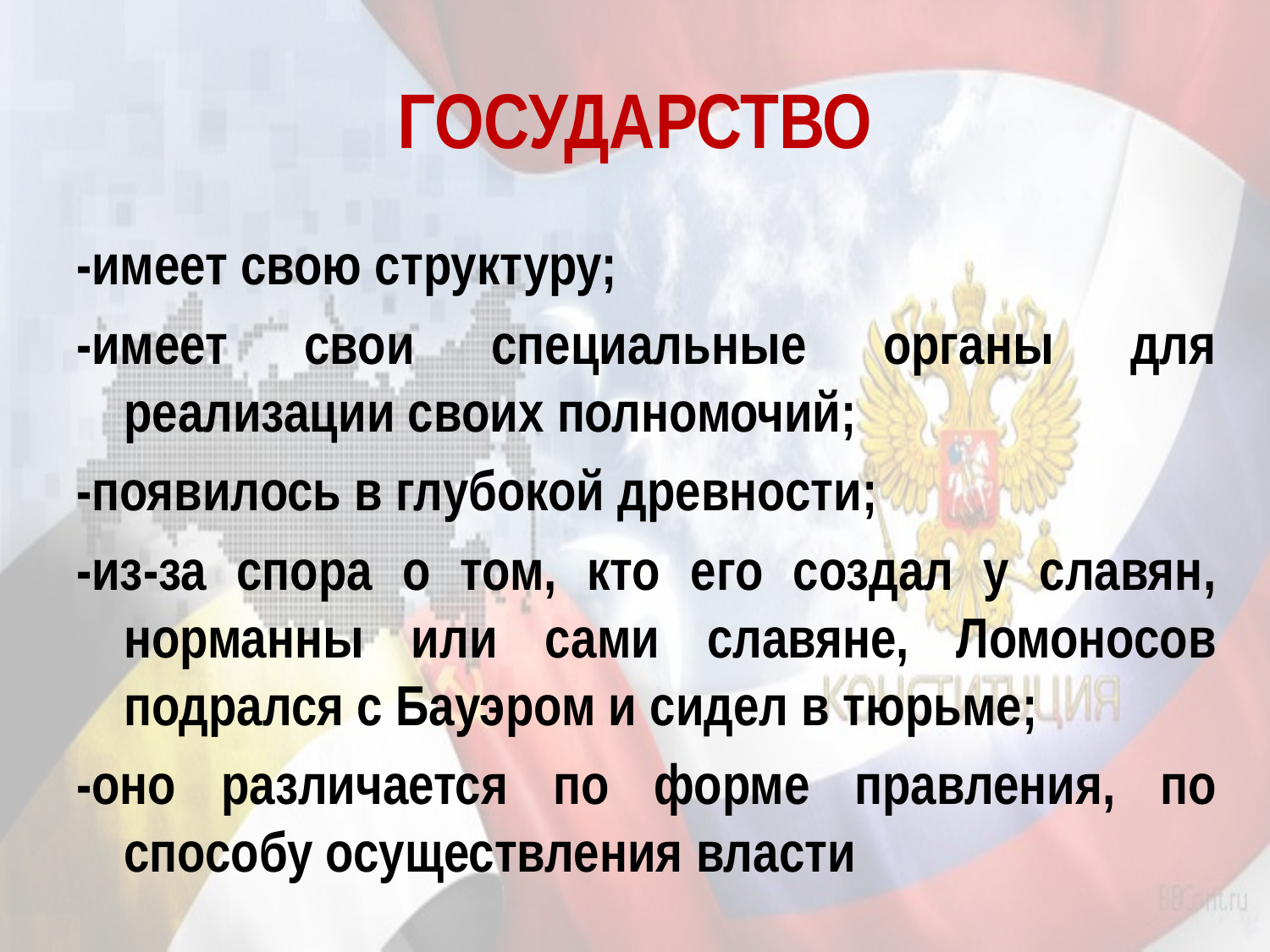

# ГОСУДАРСТВО
-имеет свою структуру;
-имеет свои специальные органы для реализации своих полномочий;
-появилось в глубокой древности;
-из-за спора о том, кто его создал у славян, норманны или сами славяне, Ломоносов подрался с Бауэром и сидел в тюрьме;
-оно различается по форме правления, по способу осуществления власти